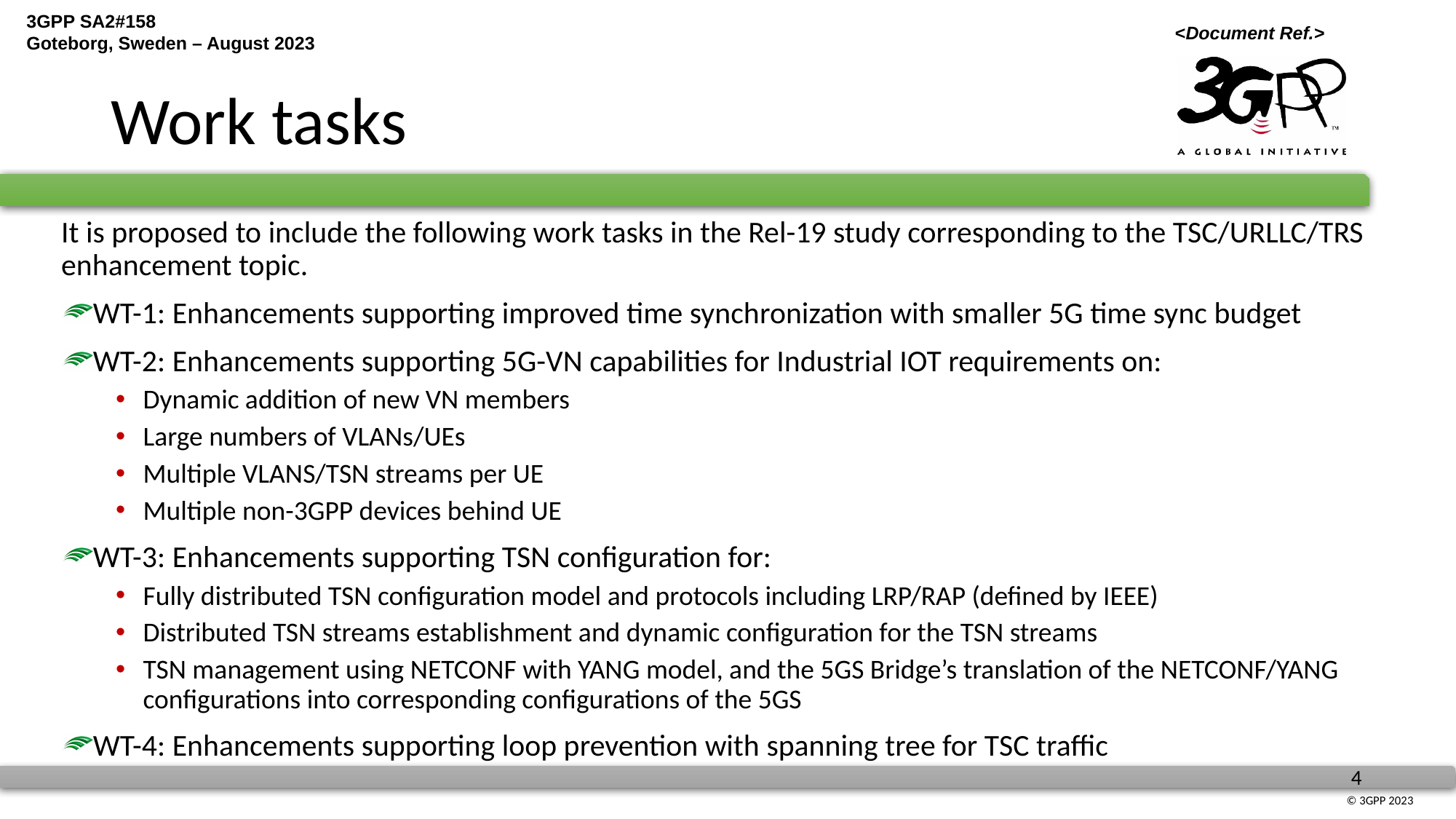

# Work tasks
It is proposed to include the following work tasks in the Rel-19 study corresponding to the TSC/URLLC/TRS enhancement topic.
WT-1: Enhancements supporting improved time synchronization with smaller 5G time sync budget
WT-2: Enhancements supporting 5G-VN capabilities for Industrial IOT requirements on:
Dynamic addition of new VN members
Large numbers of VLANs/UEs
Multiple VLANS/TSN streams per UE
Multiple non-3GPP devices behind UE
WT-3: Enhancements supporting TSN configuration for:
Fully distributed TSN configuration model and protocols including LRP/RAP (defined by IEEE)
Distributed TSN streams establishment and dynamic configuration for the TSN streams
TSN management using NETCONF with YANG model, and the 5GS Bridge’s translation of the NETCONF/YANG configurations into corresponding configurations of the 5GS
WT-4: Enhancements supporting loop prevention with spanning tree for TSC traffic